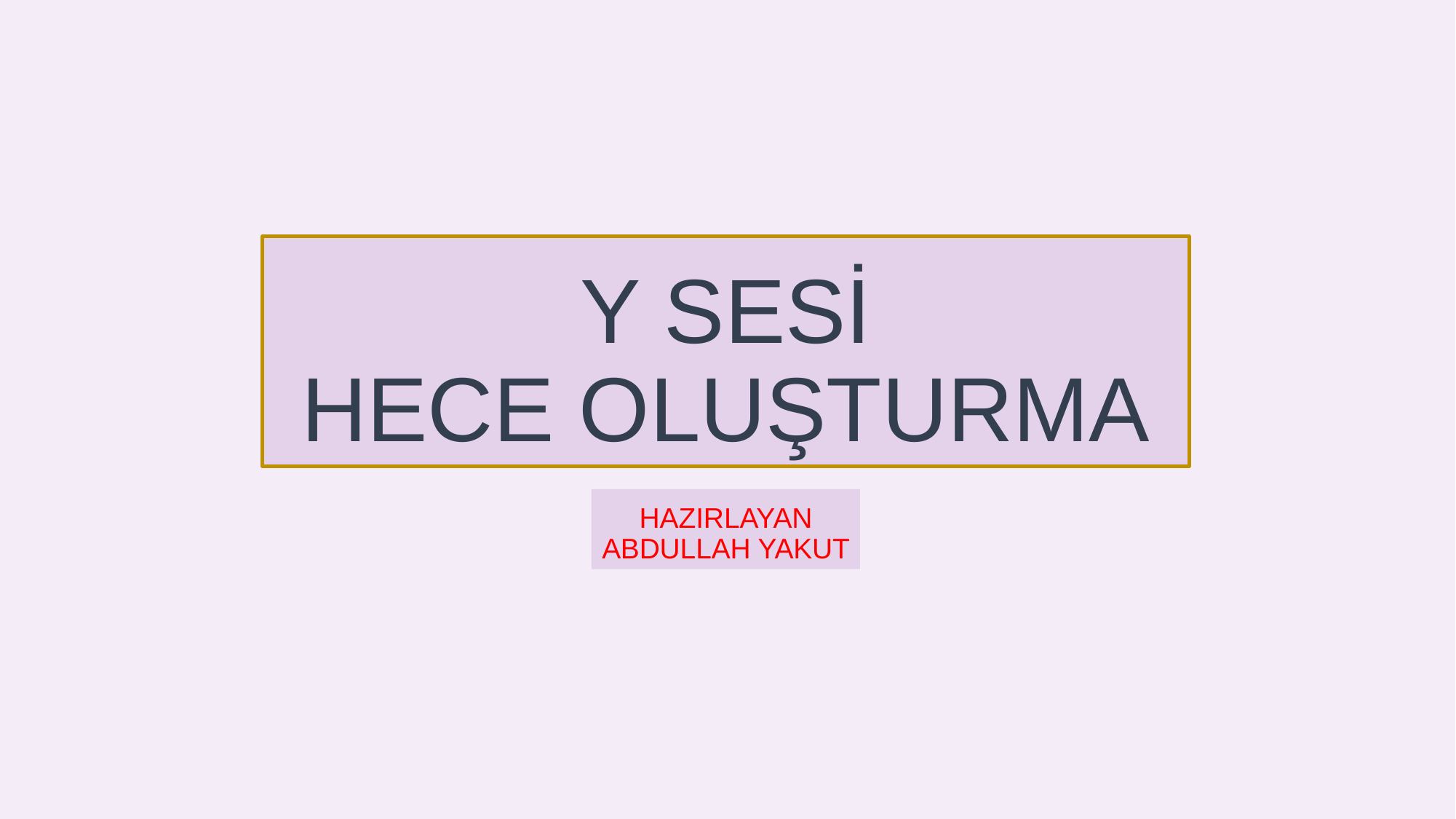

# Y SESİ HECE OLUŞTURMA
HAZIRLAYAN
ABDULLAH YAKUT